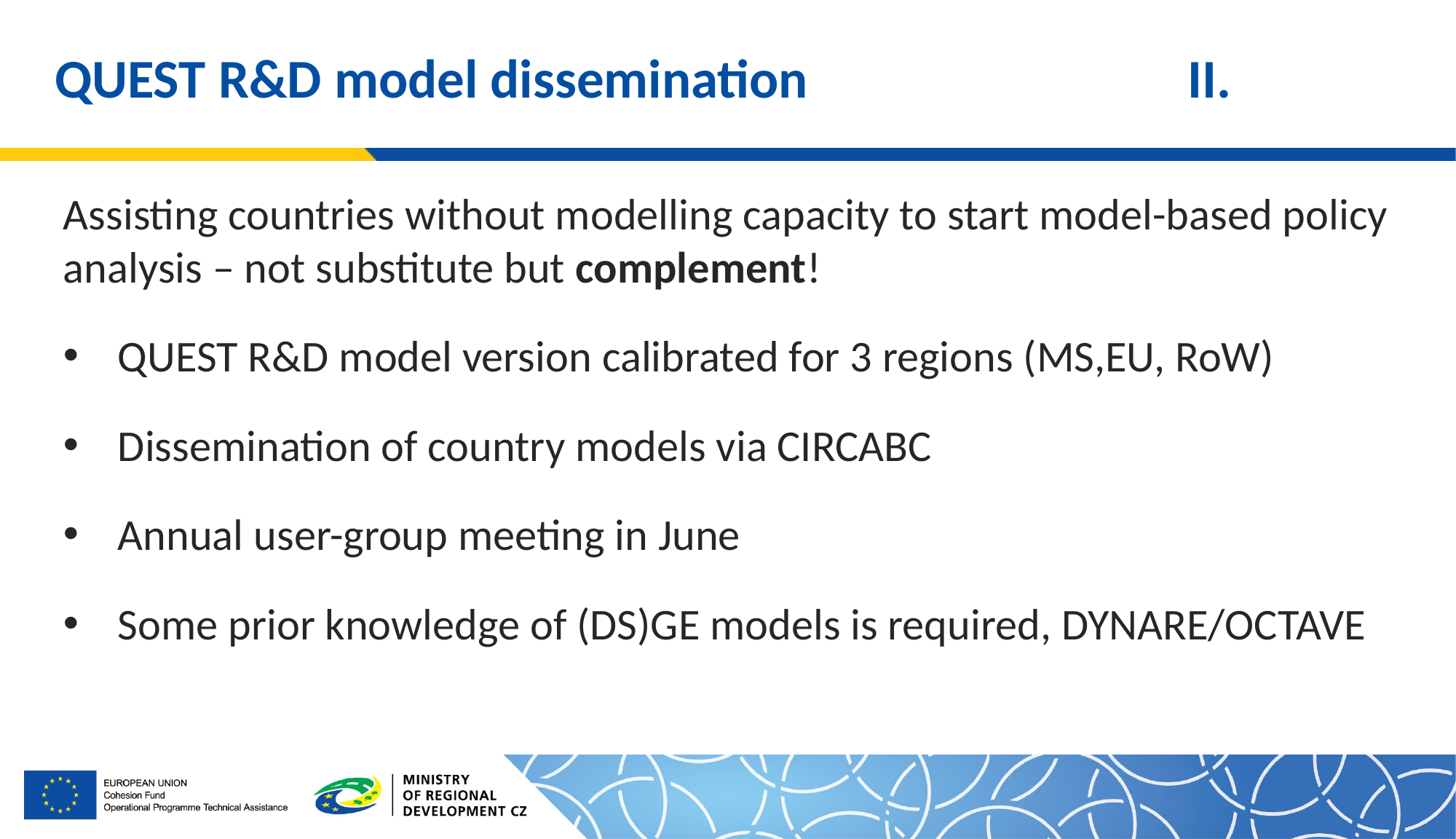

# QUEST R&D model dissemination		                     II.
Assisting countries without modelling capacity to start model-based policy analysis – not substitute but complement!
QUEST R&D model version calibrated for 3 regions (MS,EU, RoW)
Dissemination of country models via CIRCABC
Annual user-group meeting in June
Some prior knowledge of (DS)GE models is required, DYNARE/OCTAVE